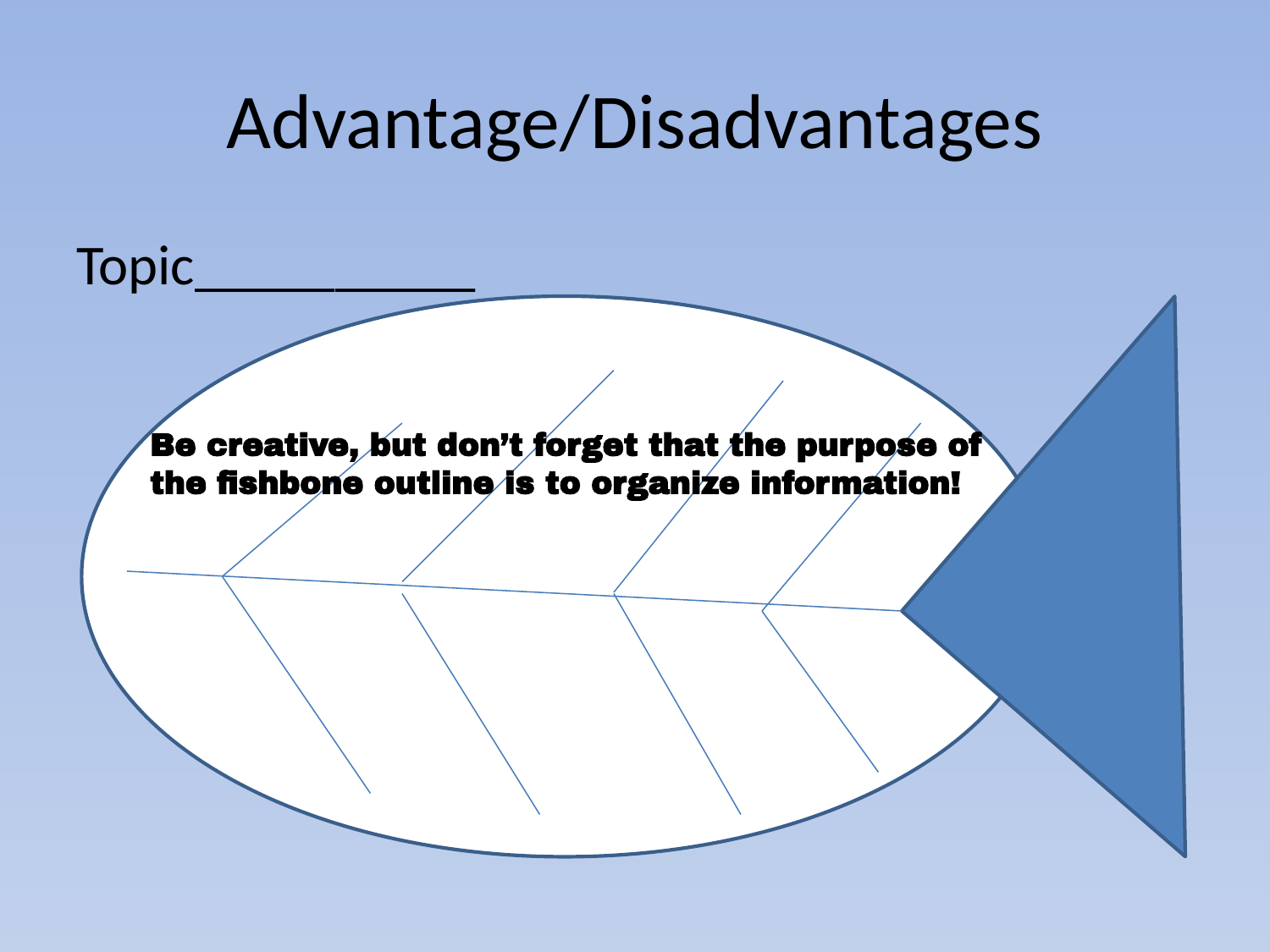

# Advantage/Disadvantages
Topic__________

Be creative, but don’t forget that the purpose of
the fishbone outline is to organize information!